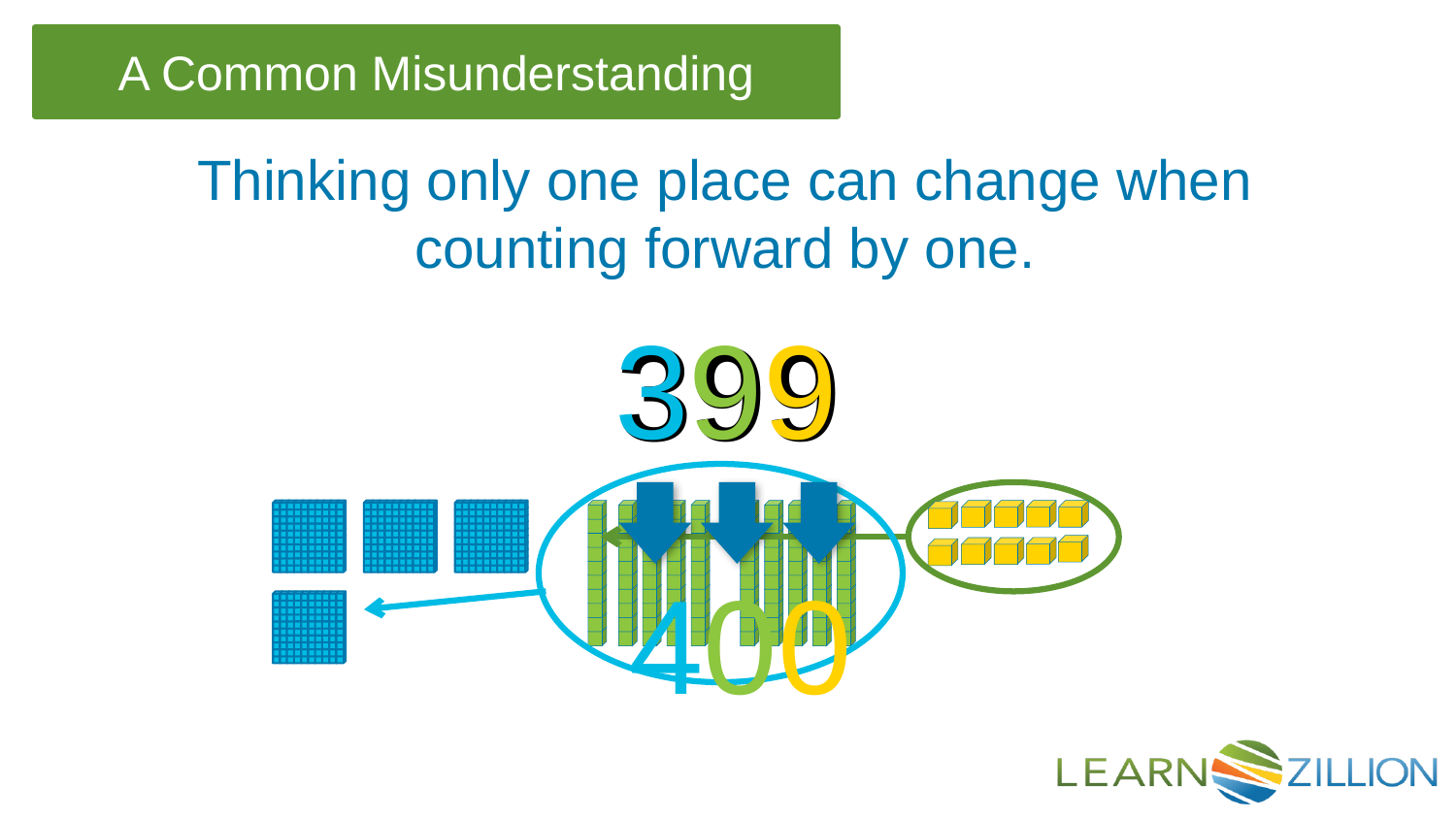

Thinking only one place can change when counting forward by one.
399
399

400